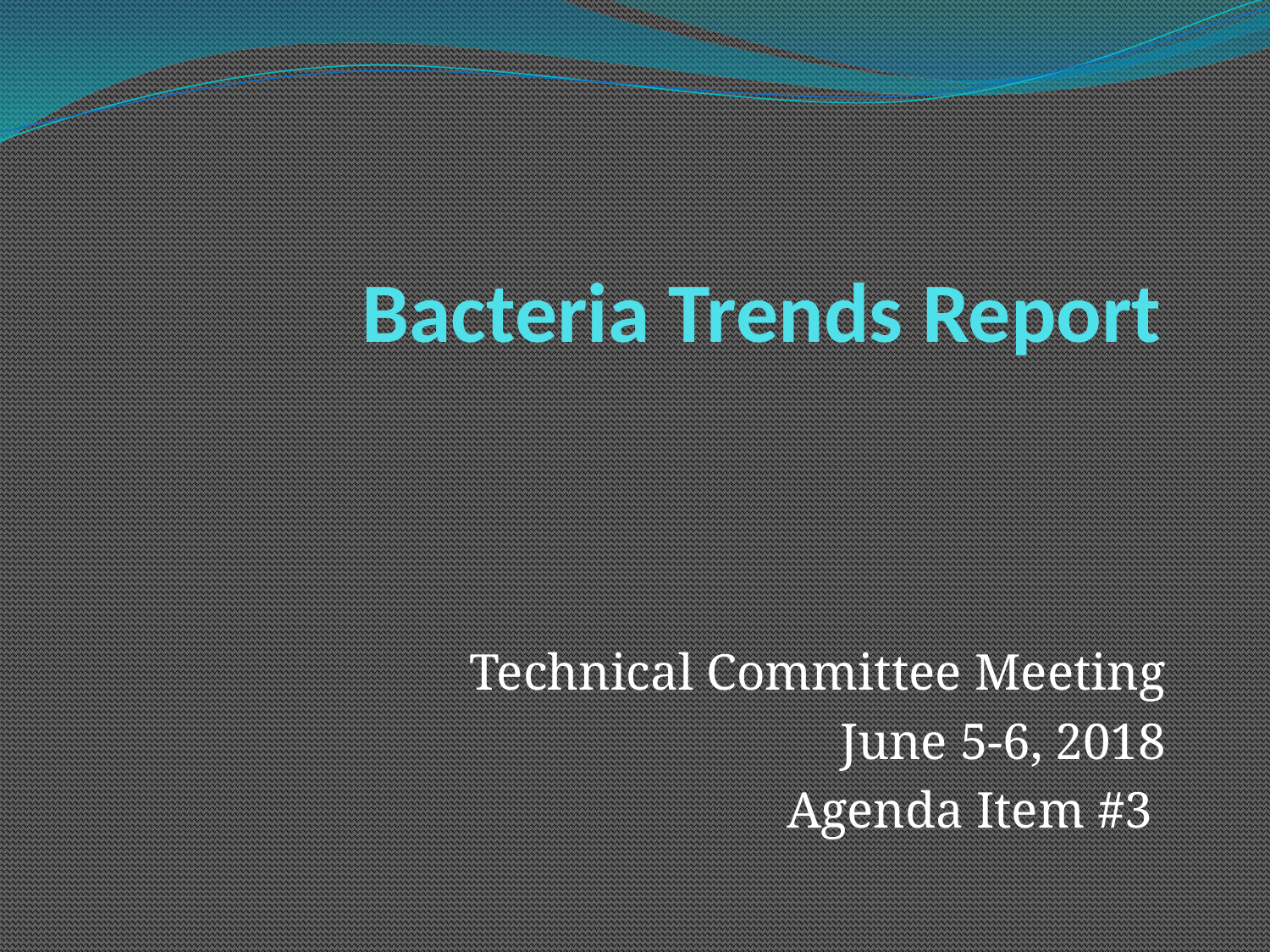

# Bacteria Trends Report
Technical Committee Meeting
June 5-6, 2018
Agenda Item #3